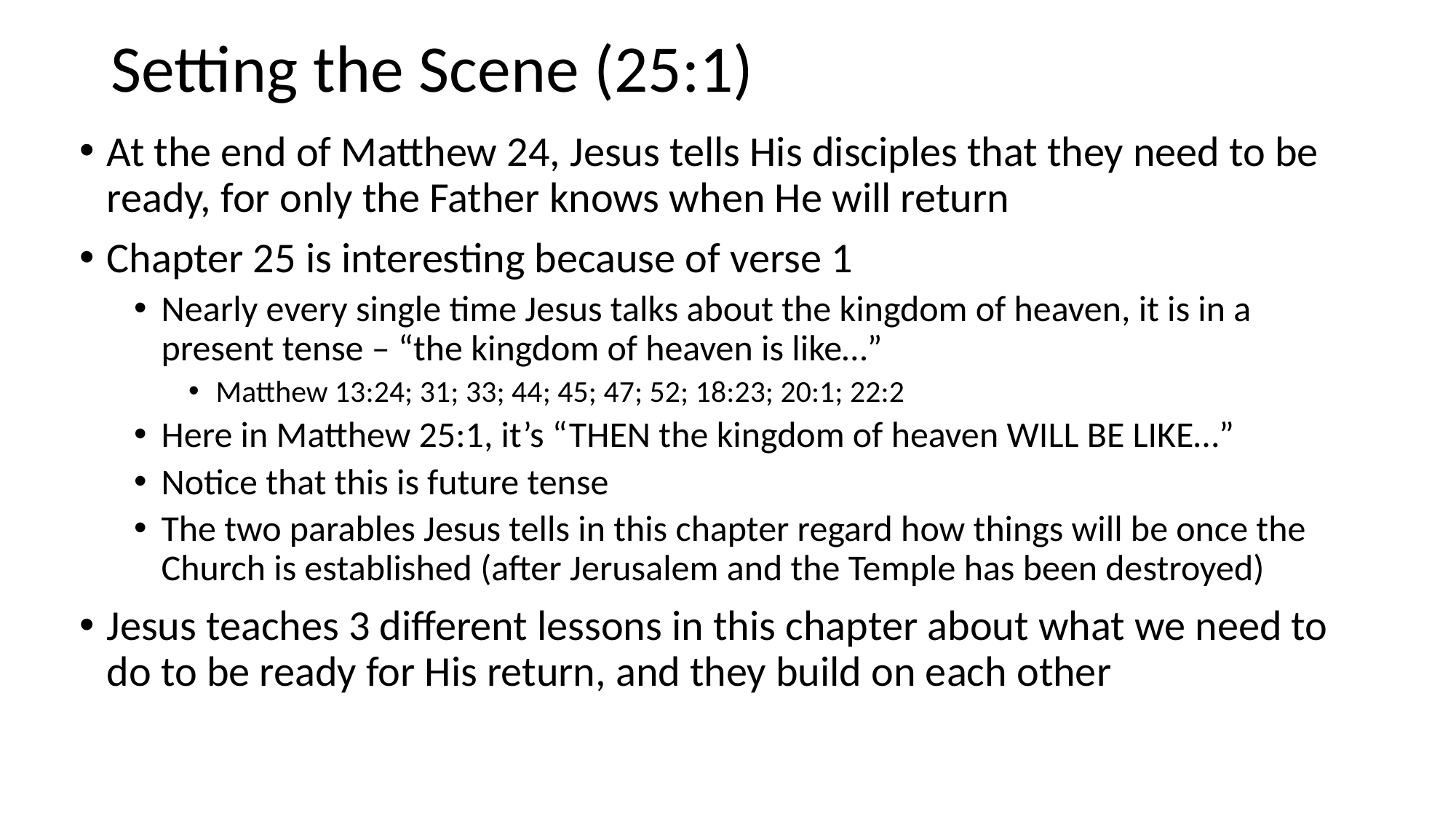

# Setting the Scene (25:1)
At the end of Matthew 24, Jesus tells His disciples that they need to be ready, for only the Father knows when He will return
Chapter 25 is interesting because of verse 1
Nearly every single time Jesus talks about the kingdom of heaven, it is in a present tense – “the kingdom of heaven is like…”
Matthew 13:24; 31; 33; 44; 45; 47; 52; 18:23; 20:1; 22:2
Here in Matthew 25:1, it’s “THEN the kingdom of heaven WILL BE LIKE…”
Notice that this is future tense
The two parables Jesus tells in this chapter regard how things will be once the Church is established (after Jerusalem and the Temple has been destroyed)
Jesus teaches 3 different lessons in this chapter about what we need to do to be ready for His return, and they build on each other